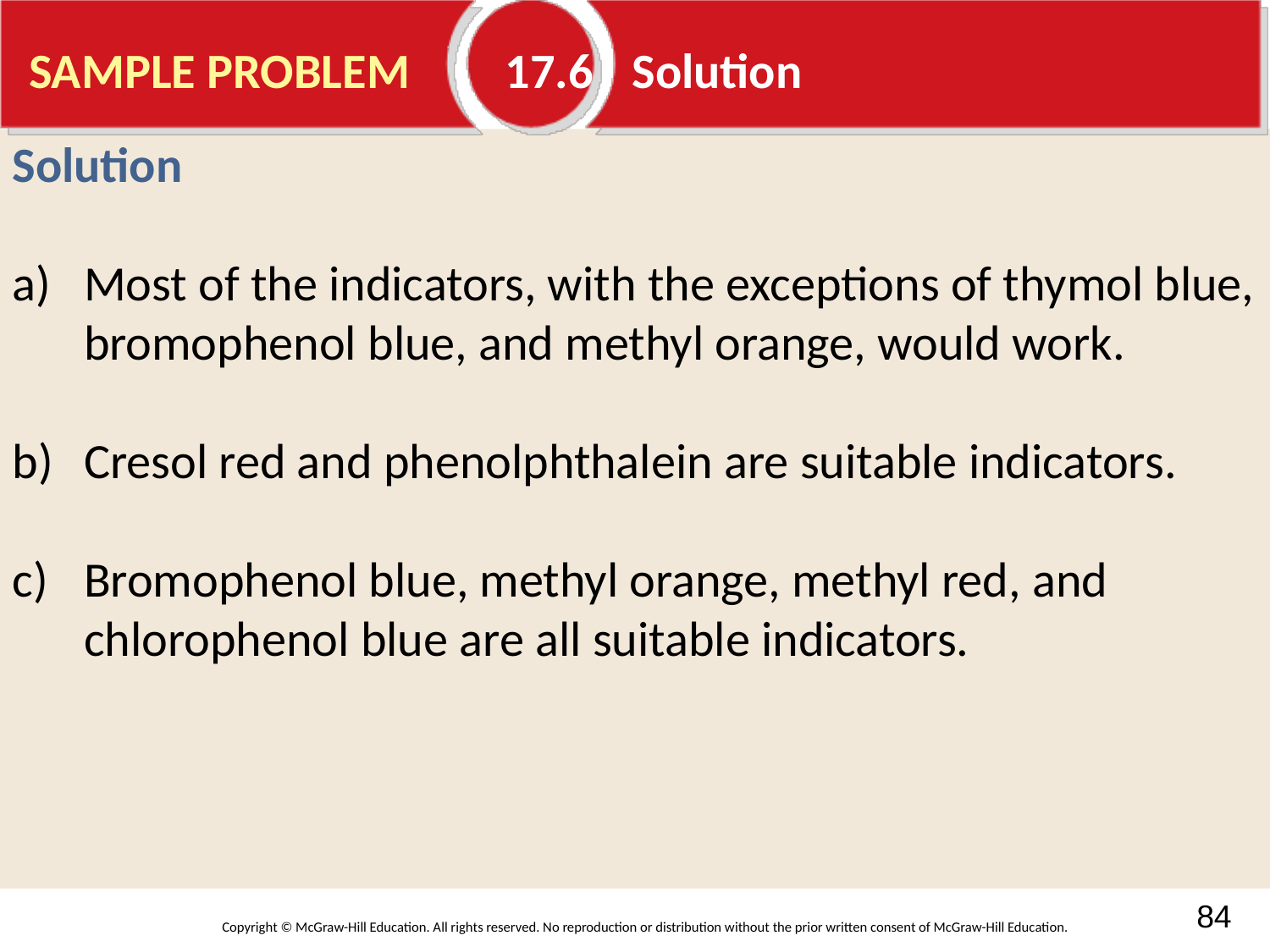

# SAMPLE PROBLEM	17.6	Solution
Solution
Most of the indicators, with the exceptions of thymol blue, bromophenol blue, and methyl orange, would work.
Cresol red and phenolphthalein are suitable indicators.
Bromophenol blue, methyl orange, methyl red, and chlorophenol blue are all suitable indicators.